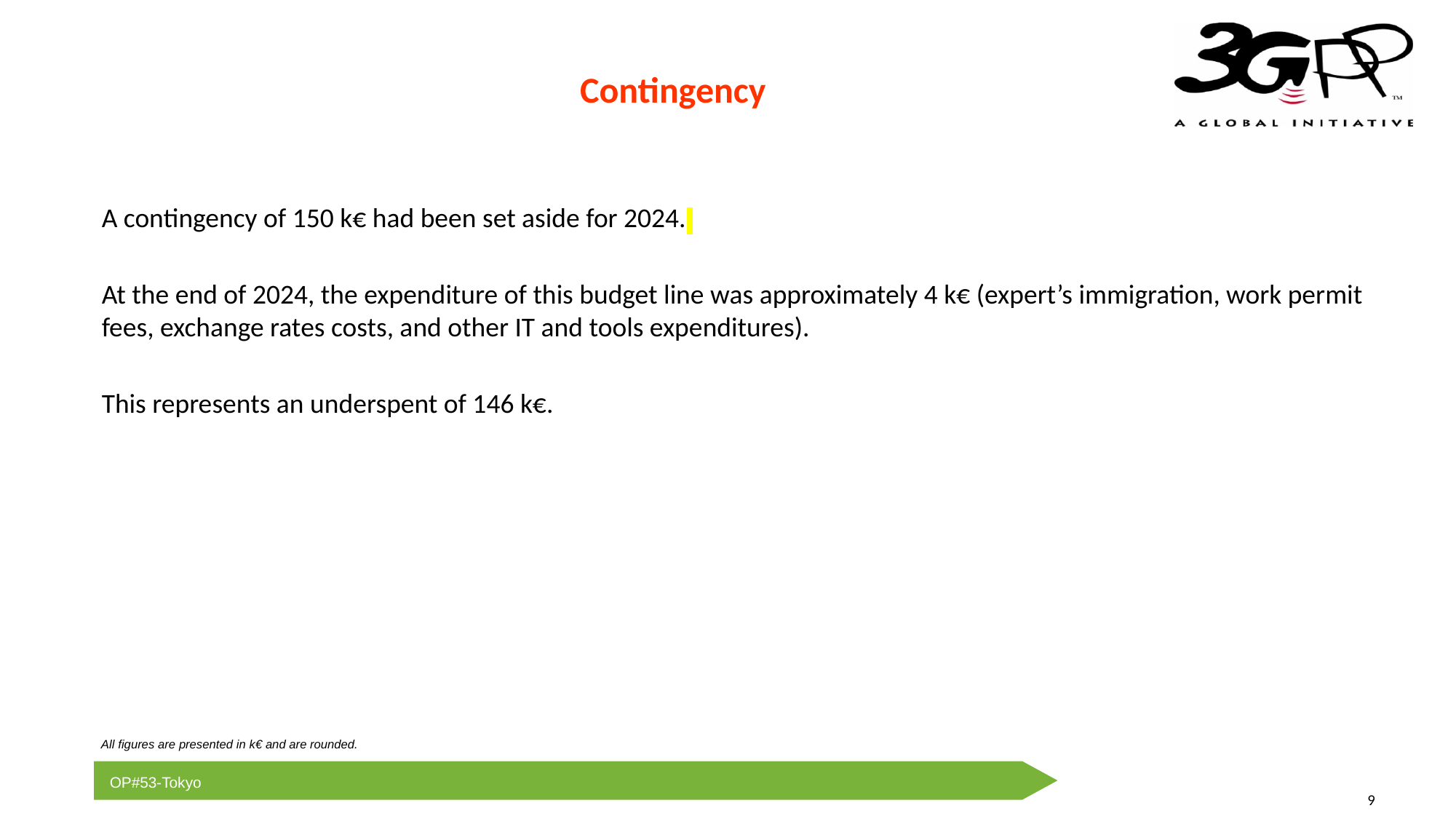

# Contingency

A contingency of 150 k€ had been set aside for 2024.

At the end of 2024, the expenditure of this budget line was approximately 4 k€ (expert’s immigration, work permit fees, exchange rates costs, and other IT and tools expenditures).

This represents an underspent of 146 k€.

All figures are presented in k€ and are rounded.